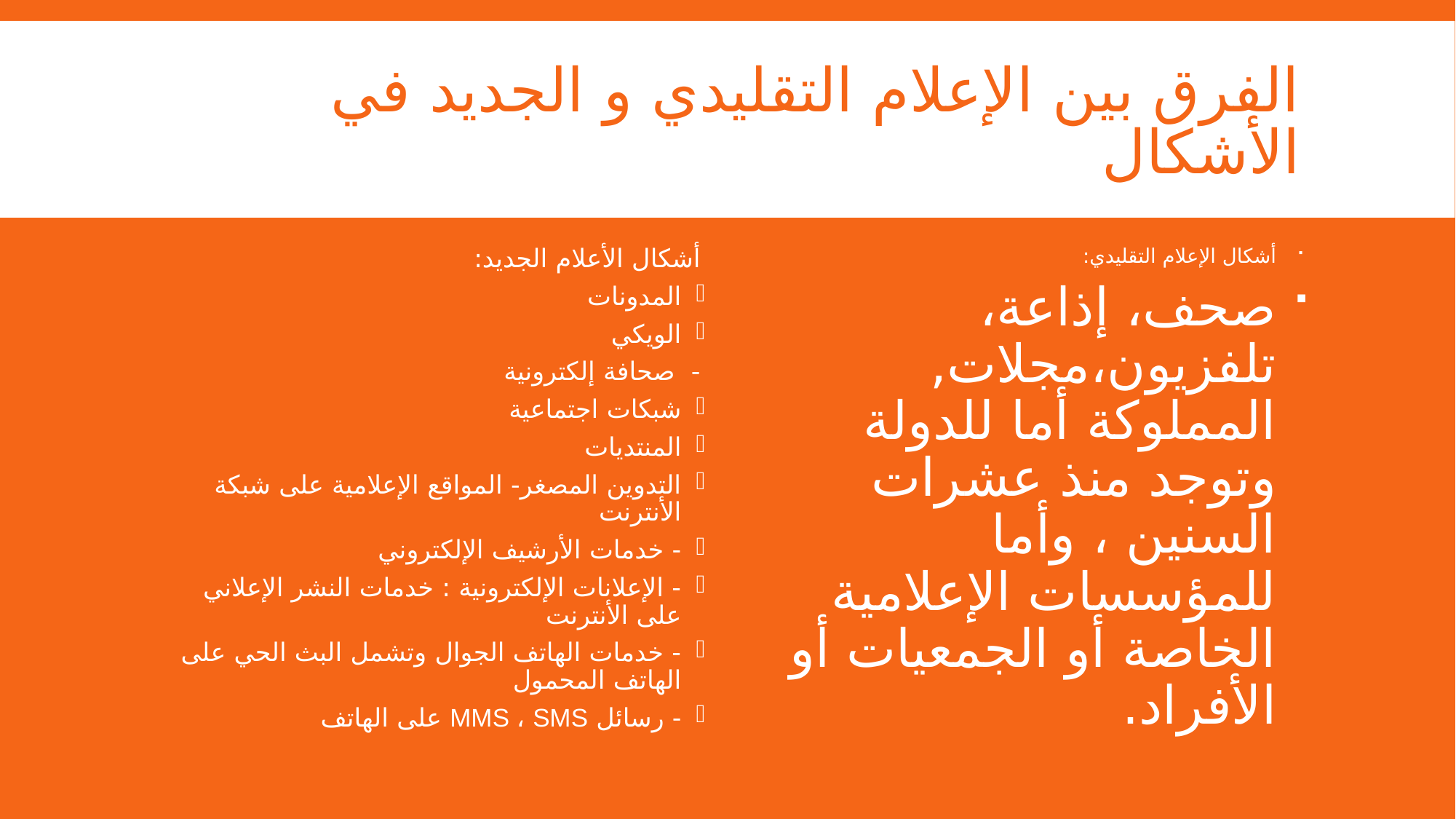

# الفرق بين الإعلام التقليدي و الجديد في الأشكال
أشكال الأعلام الجديد:
المدونات
الويكي
-  صحافة إلكترونية
شبكات اجتماعية
المنتديات
التدوين المصغر- المواقع الإعلامية على شبكة الأنترنت
- خدمات الأرشيف الإلكتروني
- الإعلانات الإلكترونية : خدمات النشر الإعلاني على الأنترنت
- خدمات الهاتف الجوال وتشمل البث الحي على الهاتف المحمول
- رسائل MMS ، SMS على الهاتف
أشكال الإعلام التقليدي:
صحف، إذاعة، تلفزيون،مجلات,  المملوكة أما للدولة وتوجد منذ عشرات السنين ، وأما للمؤسسات الإعلامية الخاصة أو الجمعيات أو الأفراد.